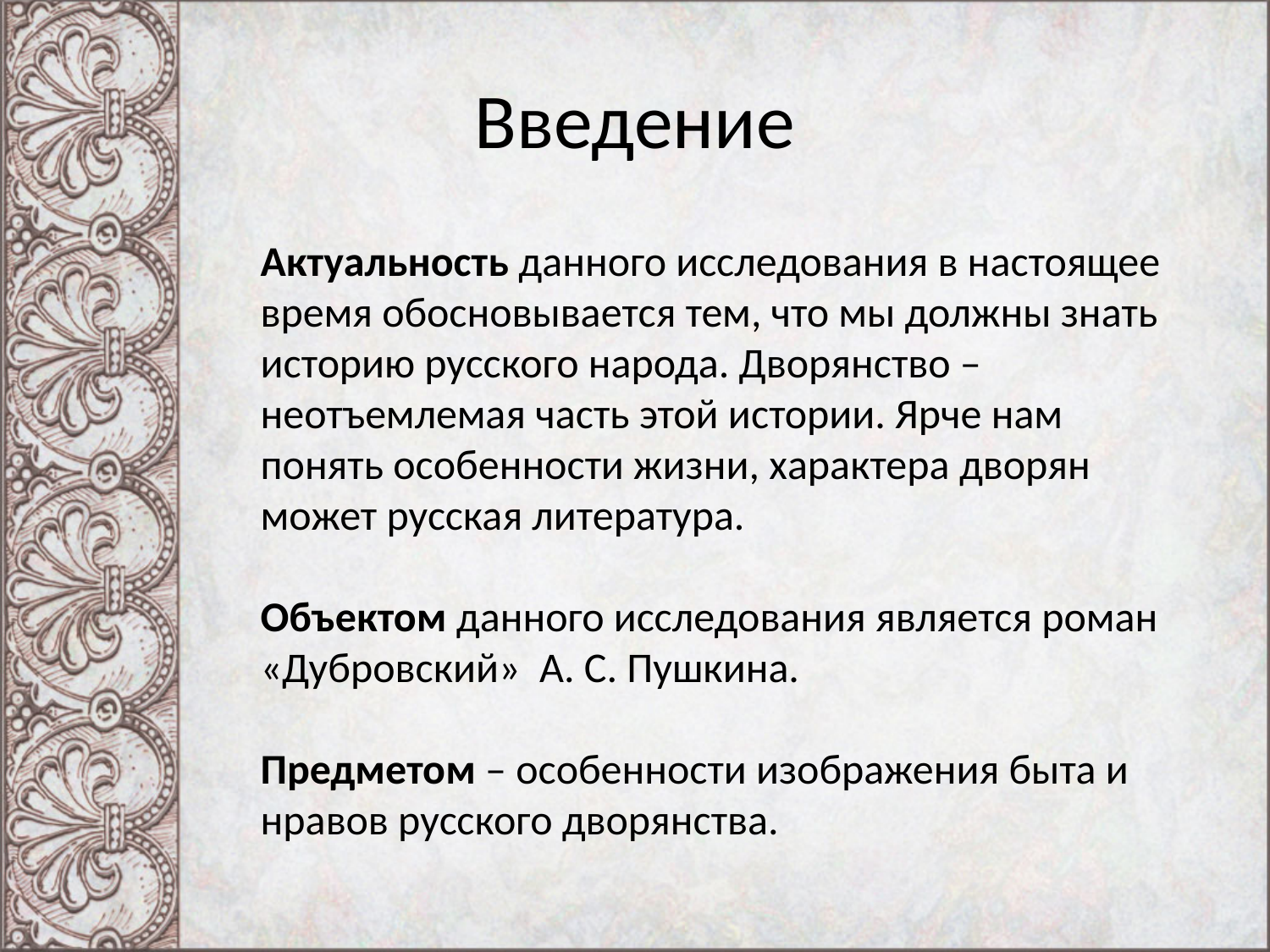

# Введение
Актуальность данного исследования в настоящее время обосновывается тем, что мы должны знать историю русского народа. Дворянство – неотъемлемая часть этой истории. Ярче нам понять особенности жизни, характера дворян может русская литература.

Объектом данного исследования является роман «Дубровский»  А. С. Пушкина.

Предметом – особенности изображения быта и нравов русского дворянства.